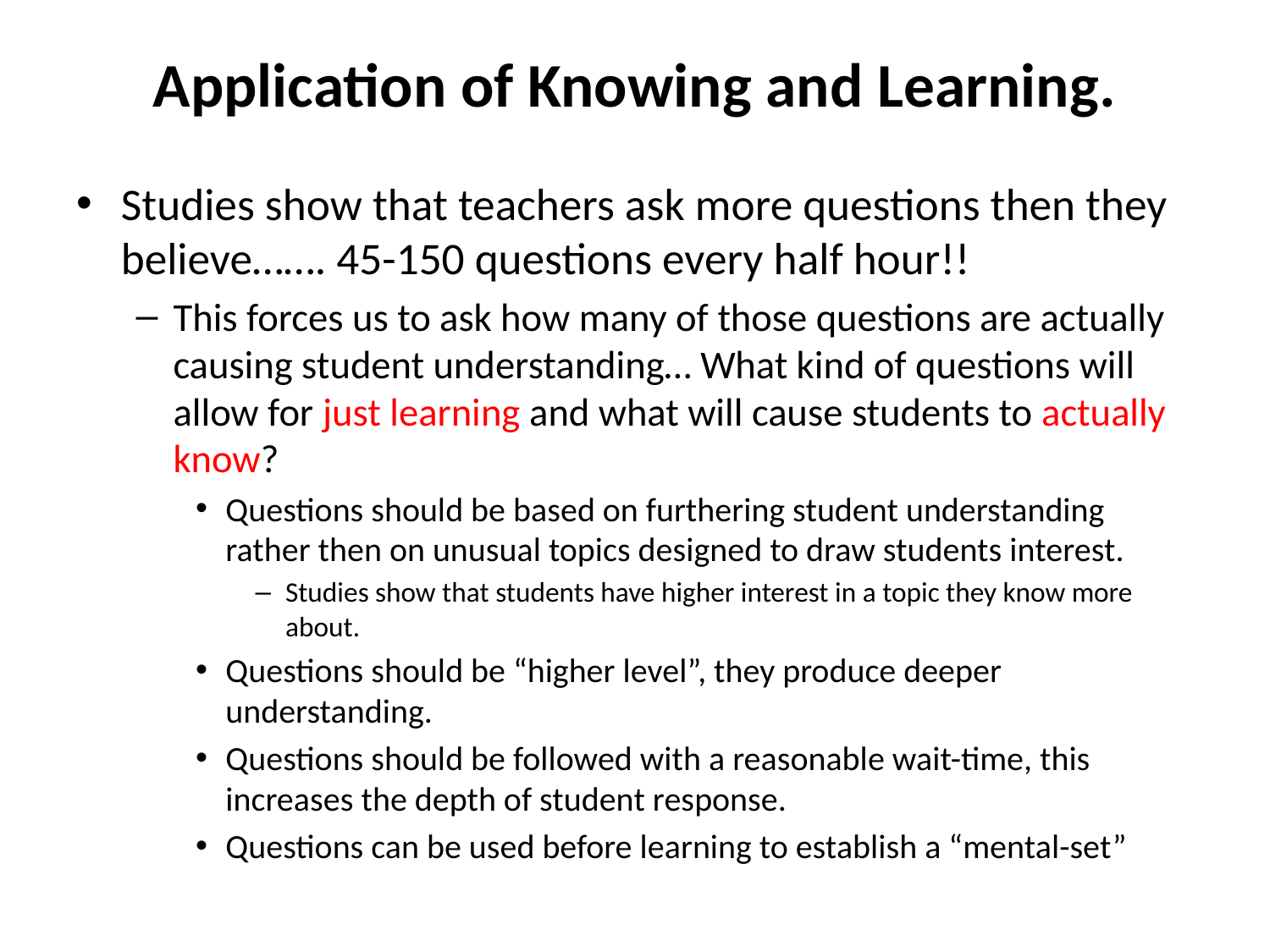

# Application of Knowing and Learning.
Studies show that teachers ask more questions then they believe……. 45-150 questions every half hour!!
This forces us to ask how many of those questions are actually causing student understanding… What kind of questions will allow for just learning and what will cause students to actually know?
Questions should be based on furthering student understanding rather then on unusual topics designed to draw students interest.
Studies show that students have higher interest in a topic they know more about.
Questions should be “higher level”, they produce deeper understanding.
Questions should be followed with a reasonable wait-time, this increases the depth of student response.
Questions can be used before learning to establish a “mental-set”